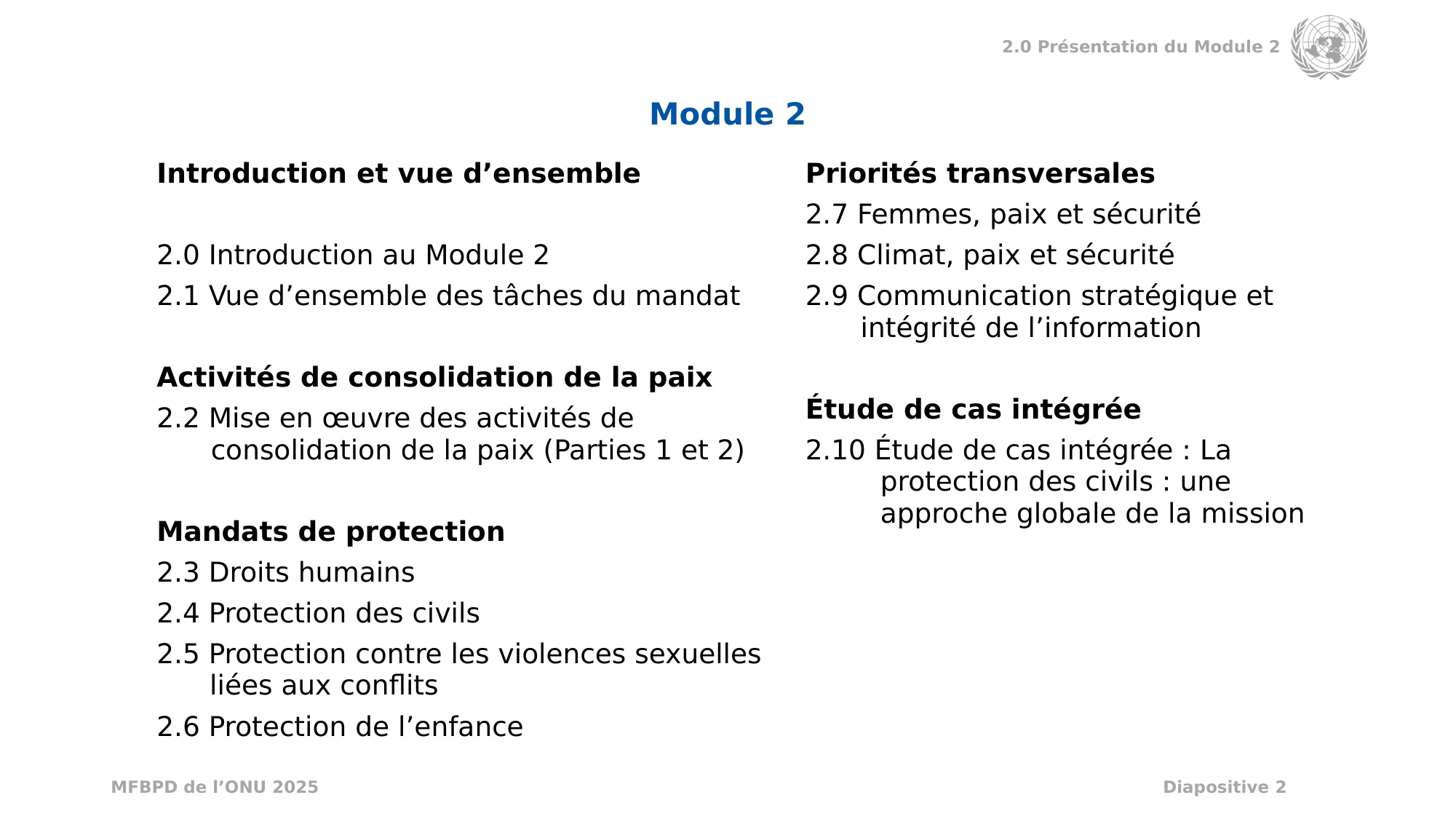

Module 2
| Introduction et vue d’ensemble 2.0 Introduction au Module 2 2.1 Vue d’ensemble des tâches du mandat   Activités de consolidation de la paix 2.2 Mise en œuvre des activités de consolidation de la paix (Parties 1 et 2) Mandats de protection 2.3 Droits humains 2.4 Protection des civils 2.5 Protection contre les violences sexuelles liées aux conflits 2.6 Protection de l’enfance | Priorités transversales 2.7 Femmes, paix et sécurité 2.8 Climat, paix et sécurité 2.9 Communication stratégique et intégrité de l’information Étude de cas intégrée 2.10 Étude de cas intégrée : La protection des civils : une approche globale de la mission |
| --- | --- |